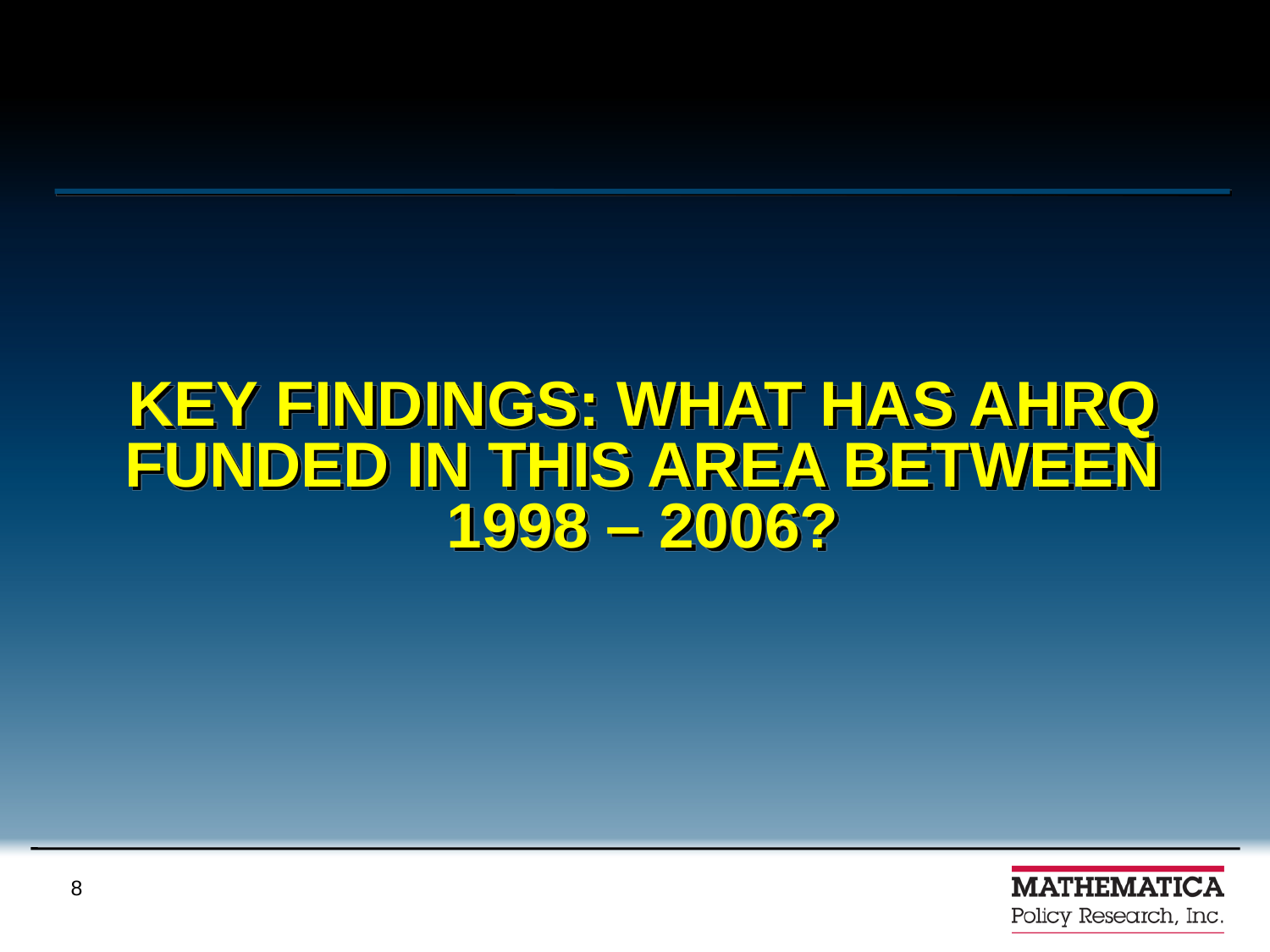

KEY FINDINGS: WHAT HAS AHRQ FUNDED IN THIS AREA BETWEEN 1998 – 2006?